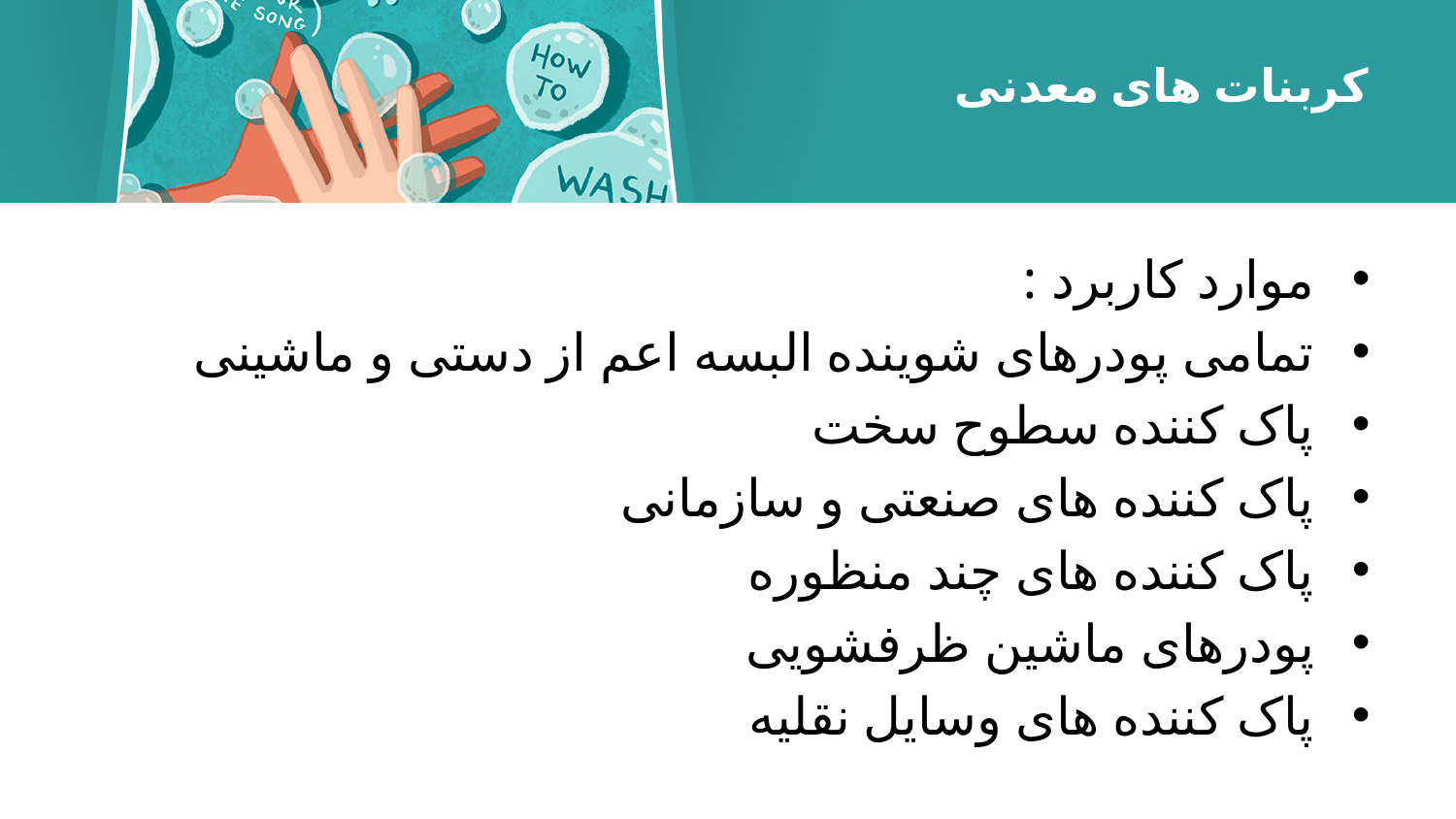

# کربنات های معدنی
موارد كاربرد :
تمامی پودرهای شوینده البسه اعم از دستی و ماشینی
پاک کننده سطوح سخت
پاک کننده های صنعتی و سازمانی
پاک کننده های چند منظوره
پودرهای ماشین ظرفشویی
پاک کننده های وسایل نقلیه